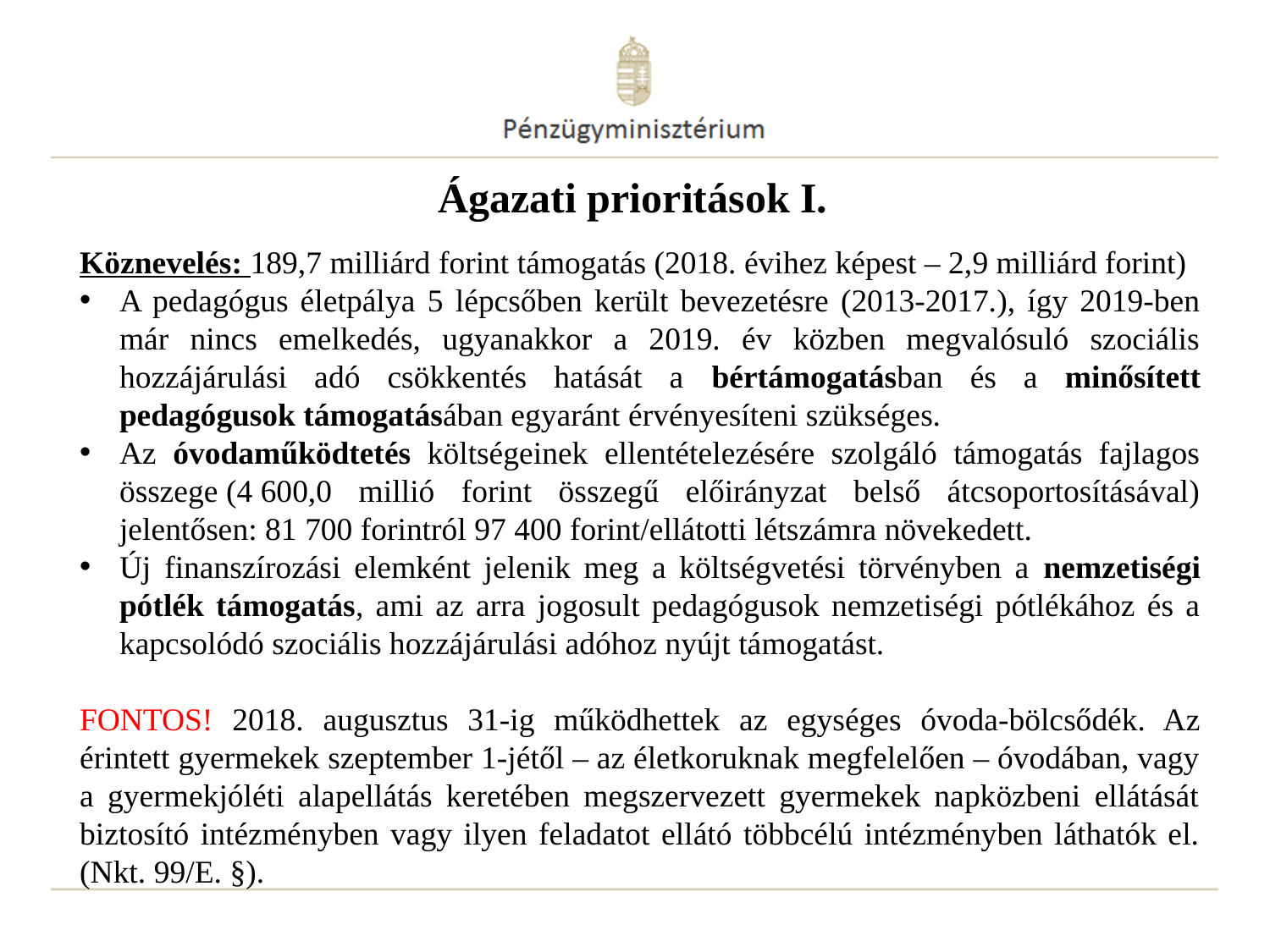

# Ágazati prioritások I.
Köznevelés: 189,7 milliárd forint támogatás (2018. évihez képest – 2,9 milliárd forint)
A pedagógus életpálya 5 lépcsőben került bevezetésre (2013-2017.), így 2019-ben már nincs emelkedés, ugyanakkor a 2019. év közben megvalósuló szociális hozzájárulási adó csökkentés hatását a bértámogatásban és a minősített pedagógusok támogatásában egyaránt érvényesíteni szükséges.
Az óvodaműködtetés költségeinek ellentételezésére szolgáló támogatás fajlagos összege (4 600,0 millió forint összegű előirányzat belső átcsoportosításával) jelentősen: 81 700 forintról 97 400 forint/ellátotti létszámra növekedett.
Új finanszírozási elemként jelenik meg a költségvetési törvényben a nemzetiségi pótlék támogatás, ami az arra jogosult pedagógusok nemzetiségi pótlékához és a kapcsolódó szociális hozzájárulási adóhoz nyújt támogatást.

FONTOS! 2018. augusztus 31-ig működhettek az egységes óvoda-bölcsődék. Az érintett gyermekek szeptember 1-jétől – az életkoruknak megfelelően – óvodában, vagy a gyermekjóléti alapellátás keretében megszervezett gyermekek napközbeni ellátását biztosító intézményben vagy ilyen feladatot ellátó többcélú intézményben láthatók el. (Nkt. 99/E. §).